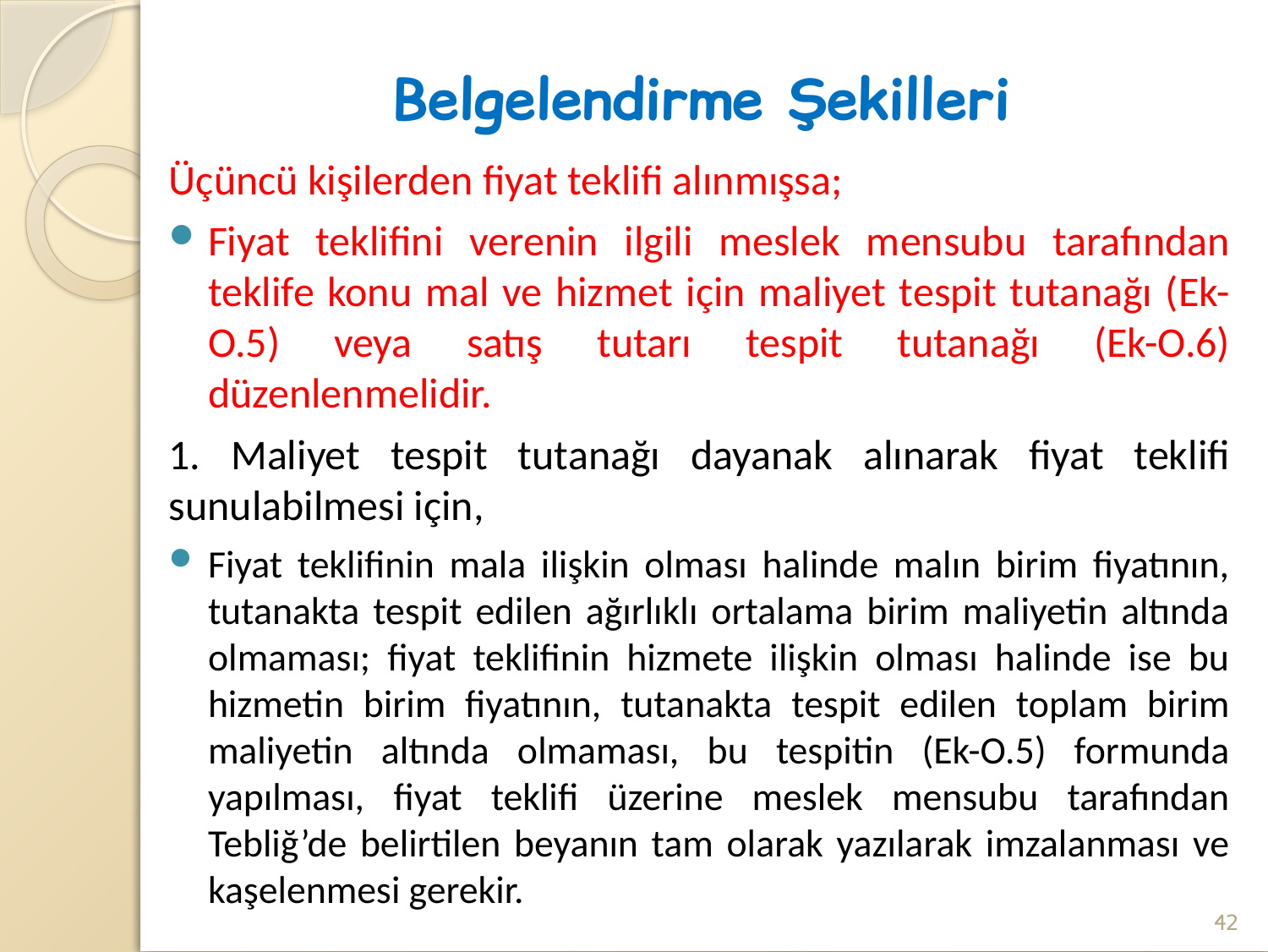

# Belgelendirme Şekilleri
Üçüncü kişilerden fiyat teklifi alınmışsa;
Fiyat teklifini verenin ilgili meslek mensubu tarafından teklife konu mal ve hizmet için maliyet tespit tutanağı (Ek-O.5) veya satış tutarı tespit tutanağı (Ek-O.6) düzenlenmelidir.
1. Maliyet tespit tutanağı dayanak alınarak fiyat teklifi sunulabilmesi için,
Fiyat teklifinin mala ilişkin olması halinde malın birim fiyatının, tutanakta tespit edilen ağırlıklı ortalama birim maliyetin altında olmaması; fiyat teklifinin hizmete ilişkin olması halinde ise bu hizmetin birim fiyatının, tutanakta tespit edilen toplam birim maliyetin altında olmaması, bu tespitin (Ek-O.5) formunda yapılması, fiyat teklifi üzerine meslek mensubu tarafından Tebliğ’de belirtilen beyanın tam olarak yazılarak imzalanması ve kaşelenmesi gerekir.

42